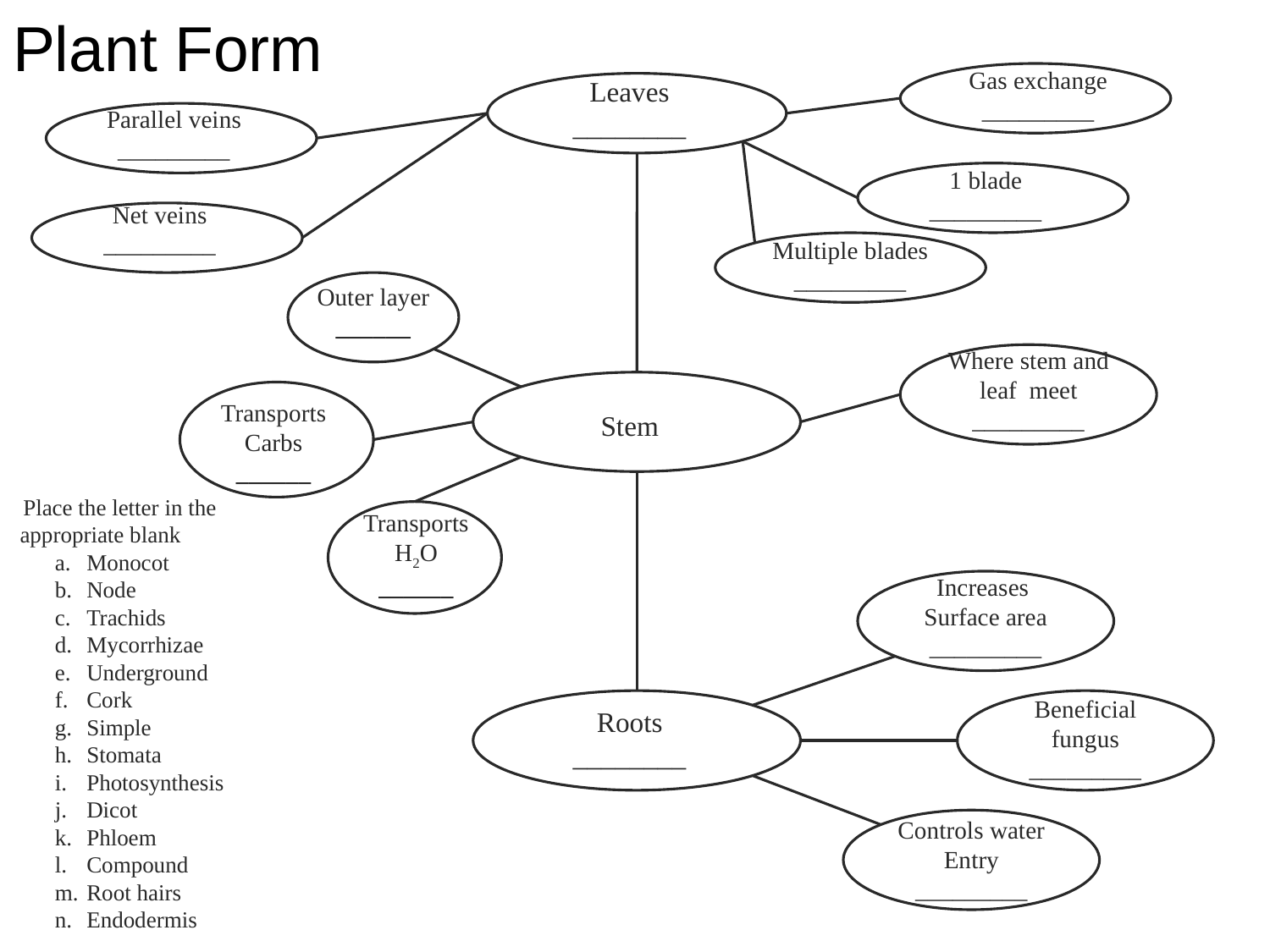

Plant Form
Gas exchange
_________

Leaves
________

Parallel veins
_________

1 blade
_________

Net veins
_________

Multiple blades
_________

Outer layer
______
Where stem and leaf  meet
_________

Transports Carbs
______
Stem
	Place the letter in the
     appropriate blank
Monocot
Node
Trachids
Mycorrhizae
Underground
Cork
Simple
Stomata
Photosynthesis
Dicot
Phloem
Compound
Root hairs
Endodermis

Transports H2O
______

Increases
Surface area
_________

Beneficial fungus
_________

Roots
________
Controls water
Entry
_________